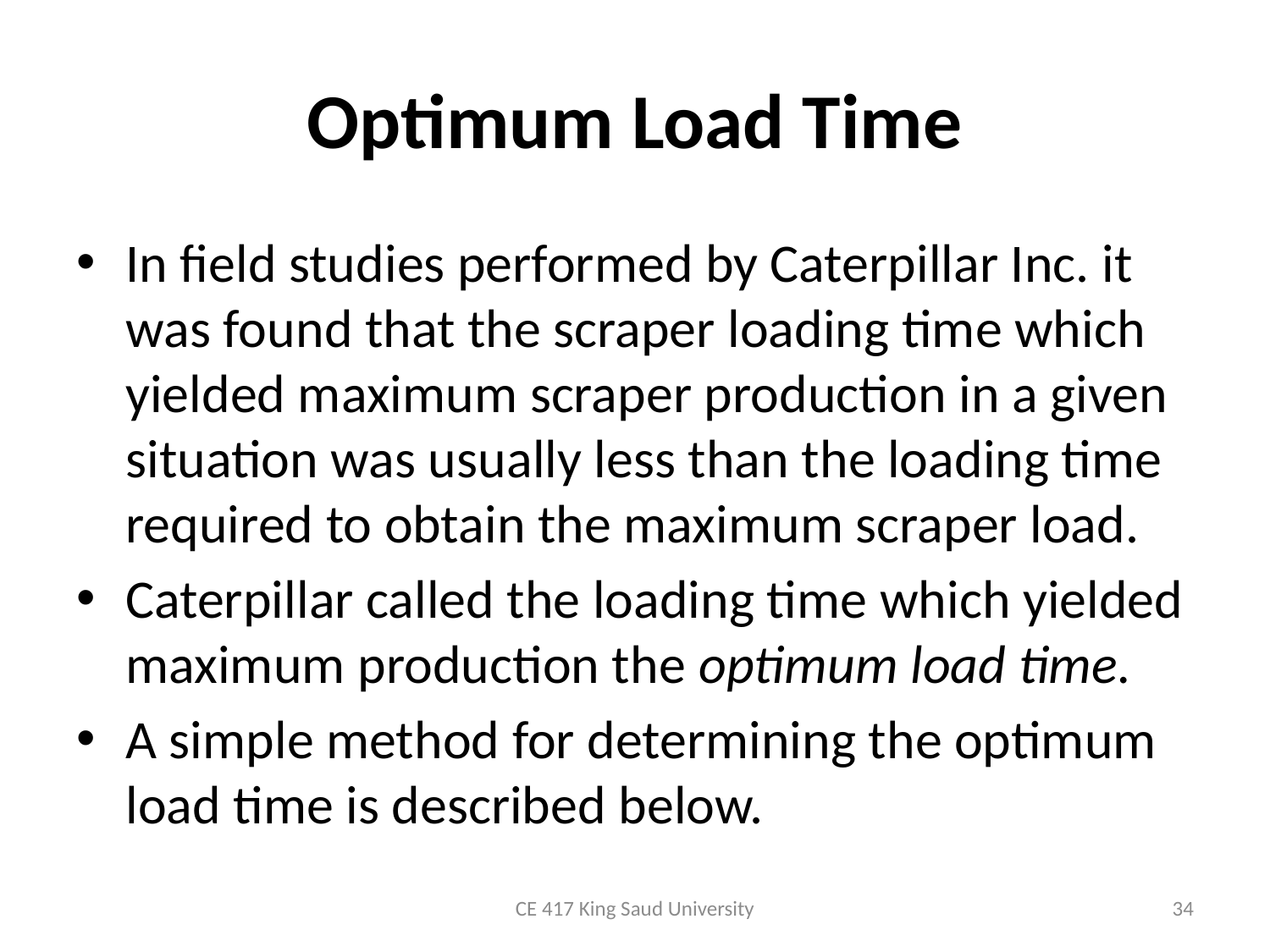

# Optimum Load Time
In field studies performed by Caterpillar Inc. it was found that the scraper loading time which yielded maximum scraper production in a given situation was usually less than the loading time required to obtain the maximum scraper load.
Caterpillar called the loading time which yielded maximum production the optimum load time.
A simple method for determining the optimum load time is described below.
CE 417 King Saud University
34